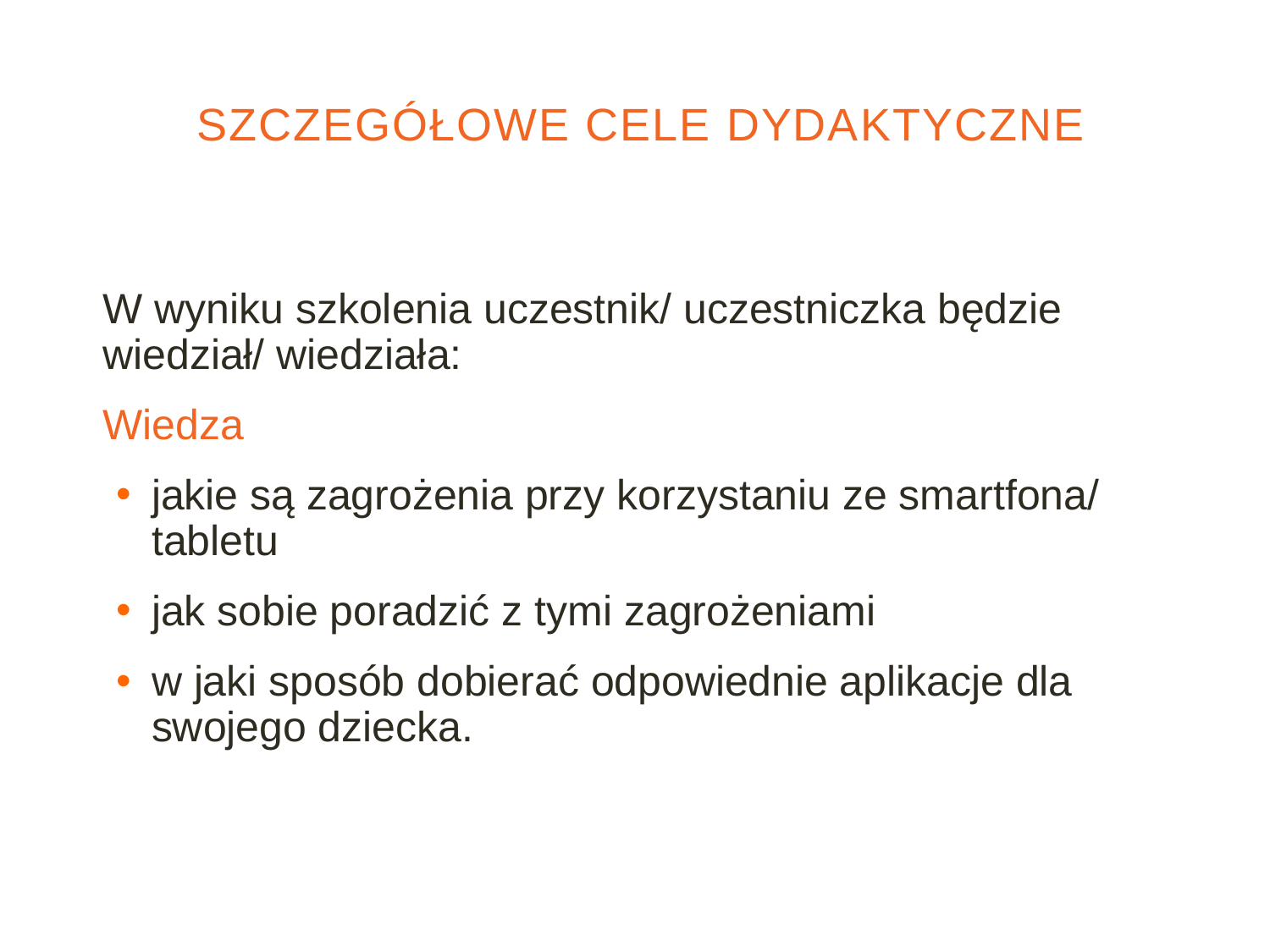

# SZCZEGÓŁOWE CELE dydaktyczne
W wyniku szkolenia uczestnik/ uczestniczka będzie wiedział/ wiedziała:
Wiedza
jakie są zagrożenia przy korzystaniu ze smartfona/ tabletu
jak sobie poradzić z tymi zagrożeniami
w jaki sposób dobierać odpowiednie aplikacje dla swojego dziecka.